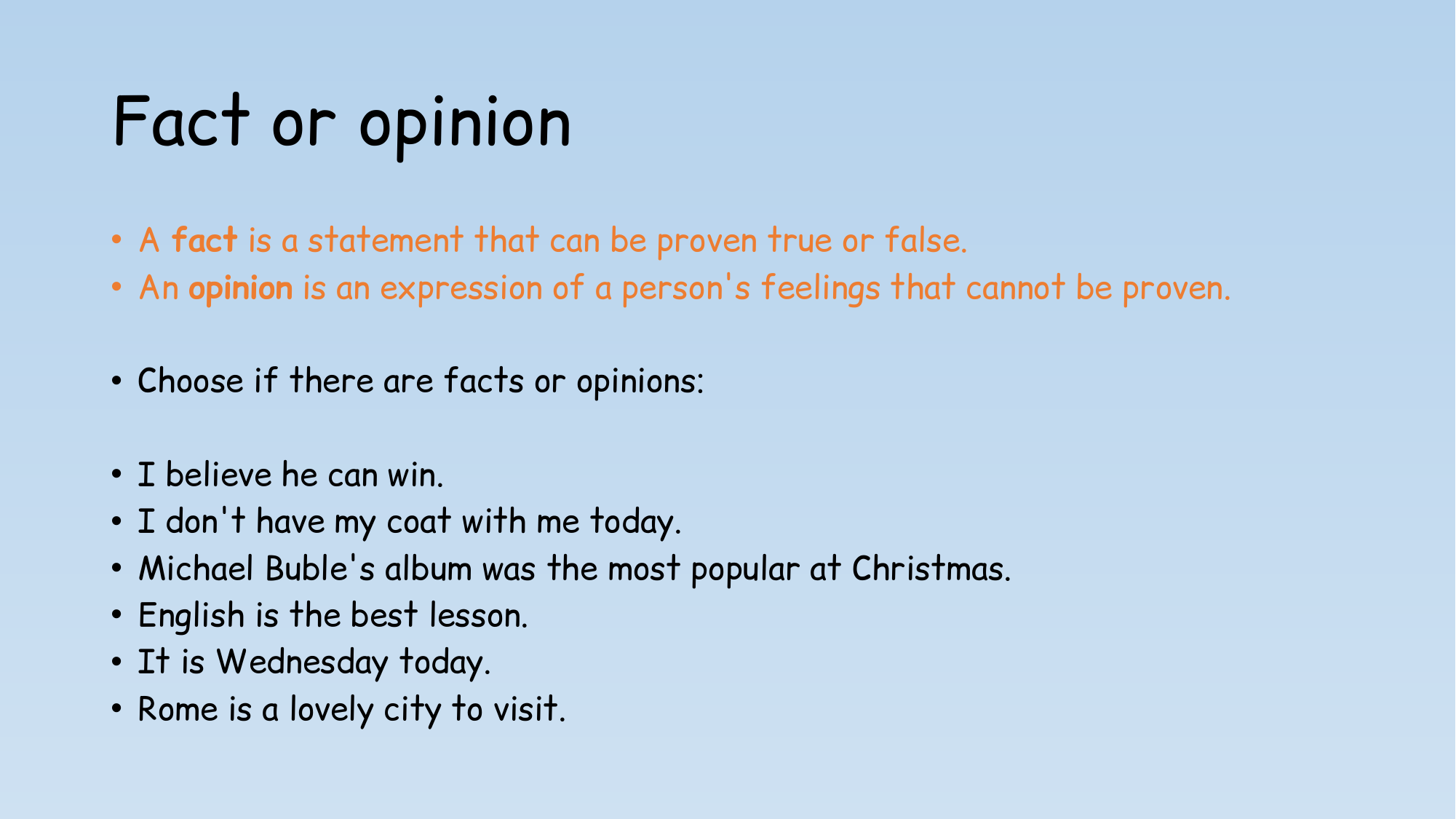

# Fact or opinion
A fact is a statement that can be proven true or false.
An opinion is an expression of a person's feelings that cannot be proven.

Choose if there are facts or opinions:

I believe he can win.
I don't have my coat with me today.
Michael Buble's album was the most popular at Christmas.
English is the best lesson.
It is Wednesday today.
Rome is a lovely city to visit.